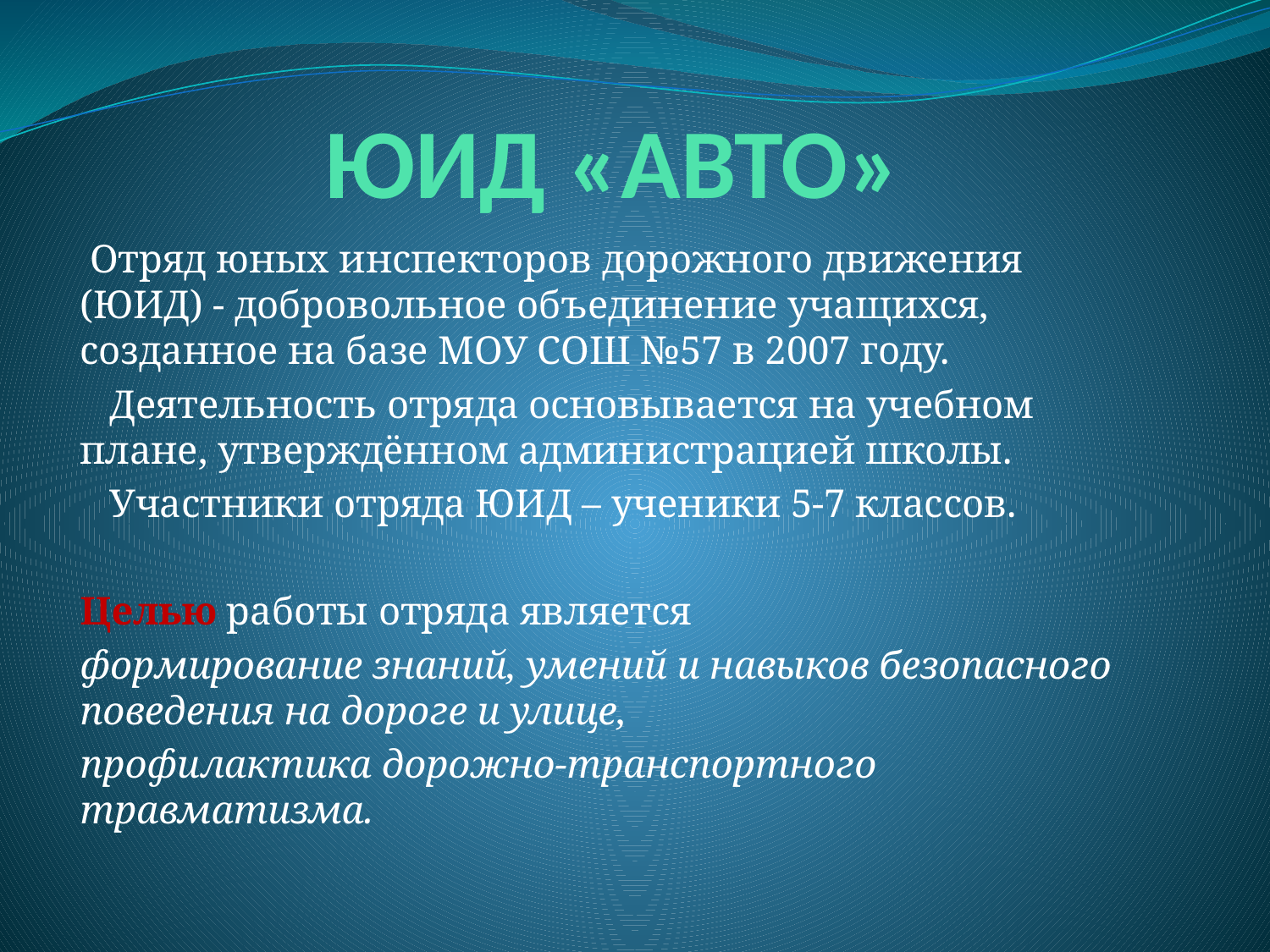

# ЮИД «АВТО»
 Отряд юных инспекторов дорожного движения (ЮИД) - добровольное объединение учащихся, созданное на базе МОУ СОШ №57 в 2007 году.
   Деятельность отряда основывается на учебном плане, утверждённом администрацией школы.
   Участники отряда ЮИД – ученики 5-7 классов.

Целью работы отряда является
формирование знаний, умений и навыков безопасного поведения на дороге и улице,
профилактика дорожно-транспортного травматизма.